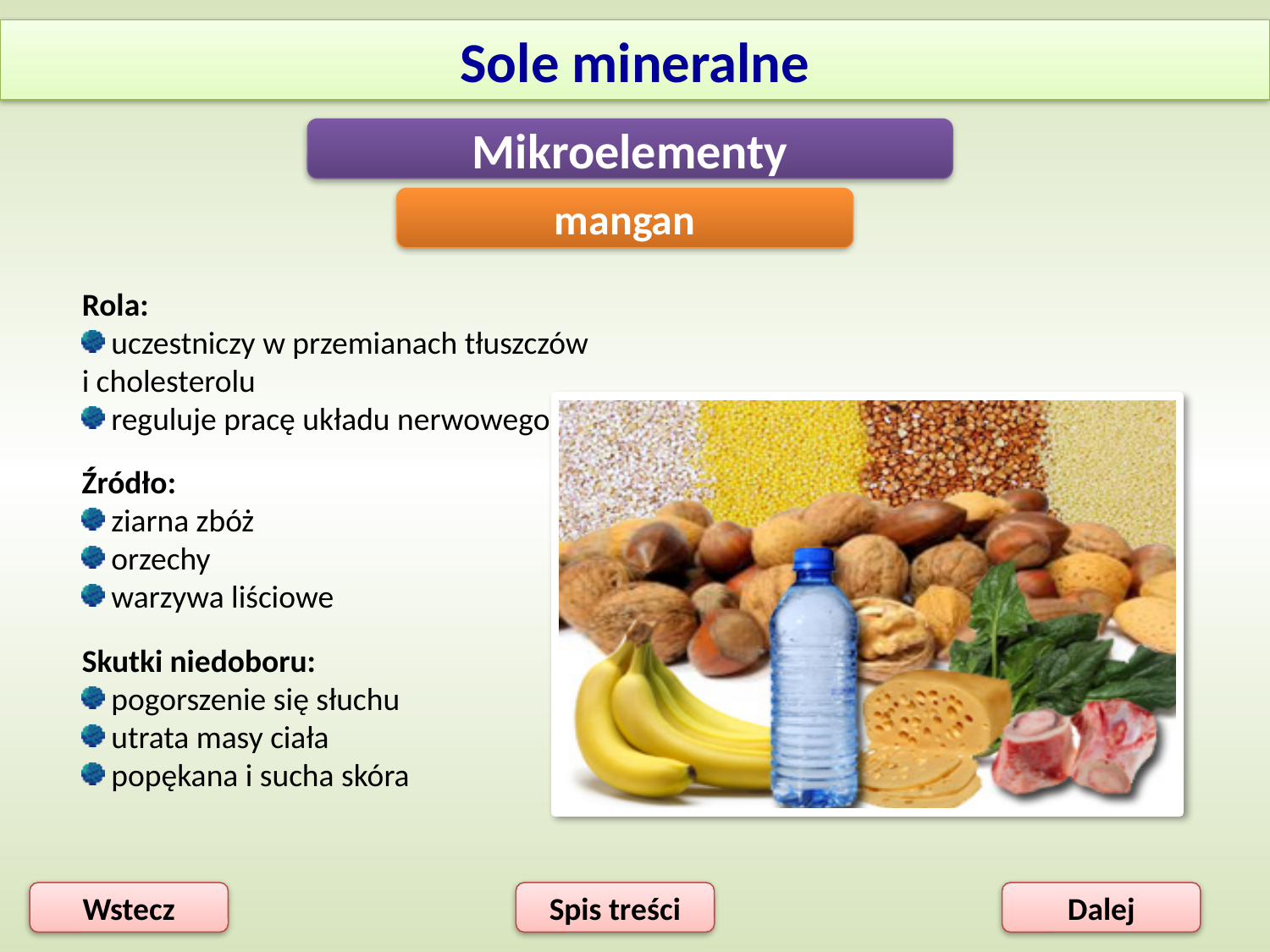

Sole mineralne
Mikroelementy
mangan
Rola:
 uczestniczy w przemianach tłuszczów
i cholesterolu
 reguluje pracę układu nerwowego

Źródło:
 ziarna zbóż
 orzechy
 warzywa liściowe
Skutki niedoboru:
 pogorszenie się słuchu
 utrata masy ciała
 popękana i sucha skóra
Wstecz
Spis treści
Dalej